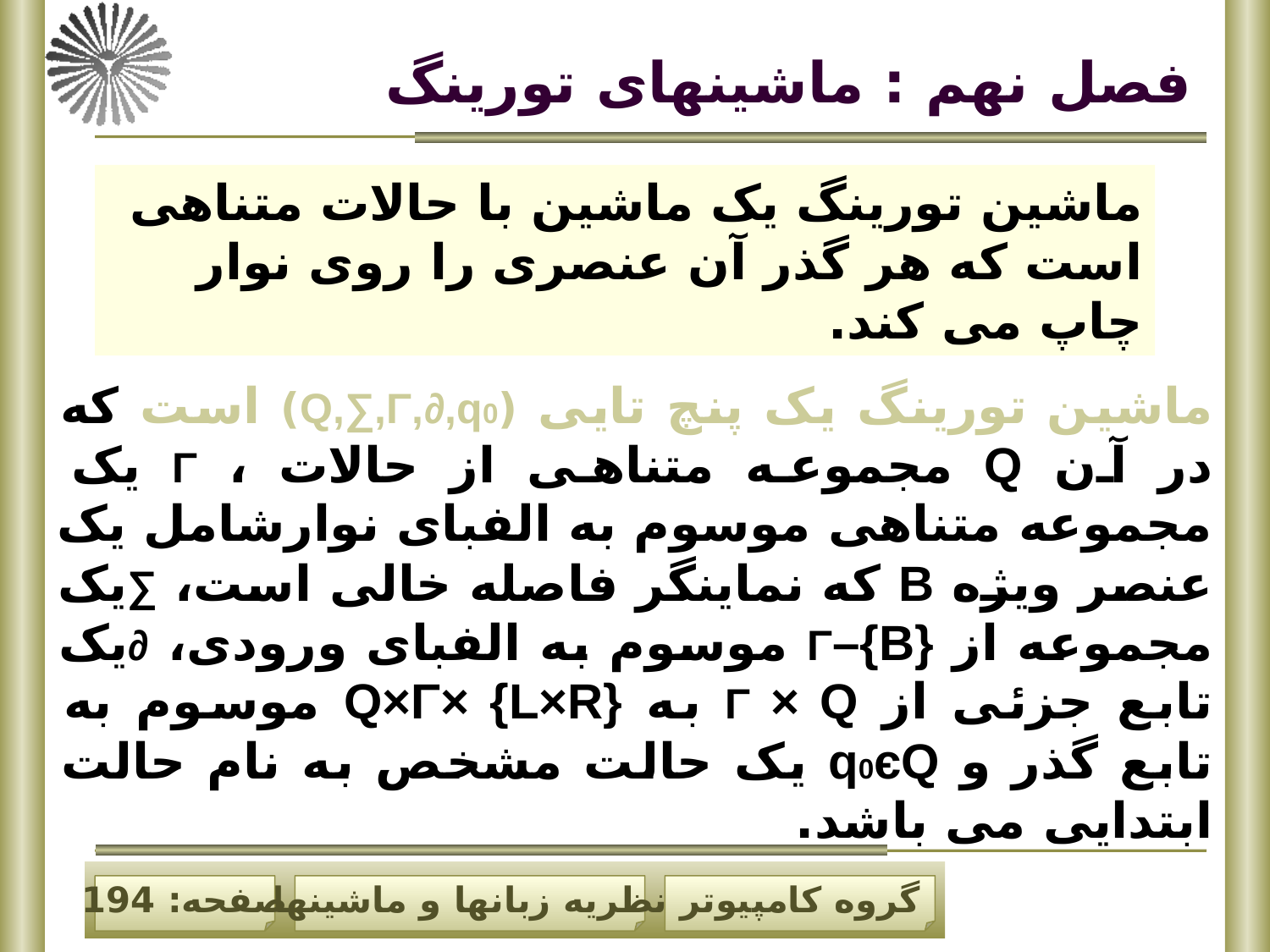

# فصل نهم : ماشینهای تورینگ
ماشین تورینگ یک ماشین با حالات متناهی است که هر گذر آن عنصری را روی نوار چاپ می کند.
ماشین تورینگ یک پنچ تایی (Q,∑,Γ,∂,q0) است که در آن Q مجموعه متناهی از حالات ، Γ یک مجموعه متناهی موسوم به الفبای نوارشامل یک عنصر ویژه B که نماینگر فاصله خالی است، ∑یک مجموعه از Γ–{B} موسوم به الفبای ورودی، ∂یک تابع جزئی از Γ × Q به Q×Γ× {L×R} موسوم به تابع گذر و q0єQ یک حالت مشخص به نام حالت ابتدایی می باشد.